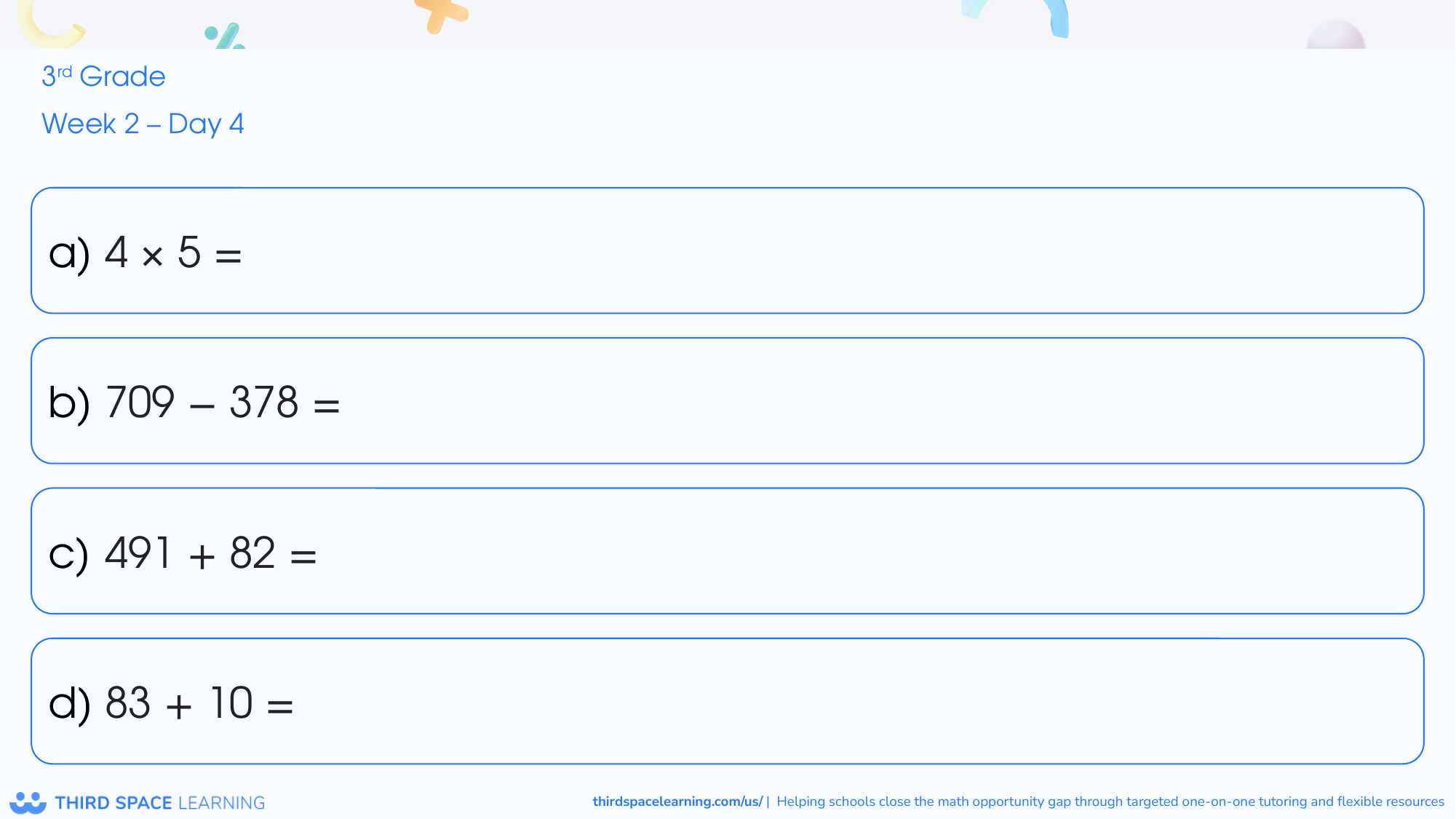

3rd Grade
Week 2 – Day 4
4 × 5 =
709 − 378 =
491 + 82 =
83 + 10 =